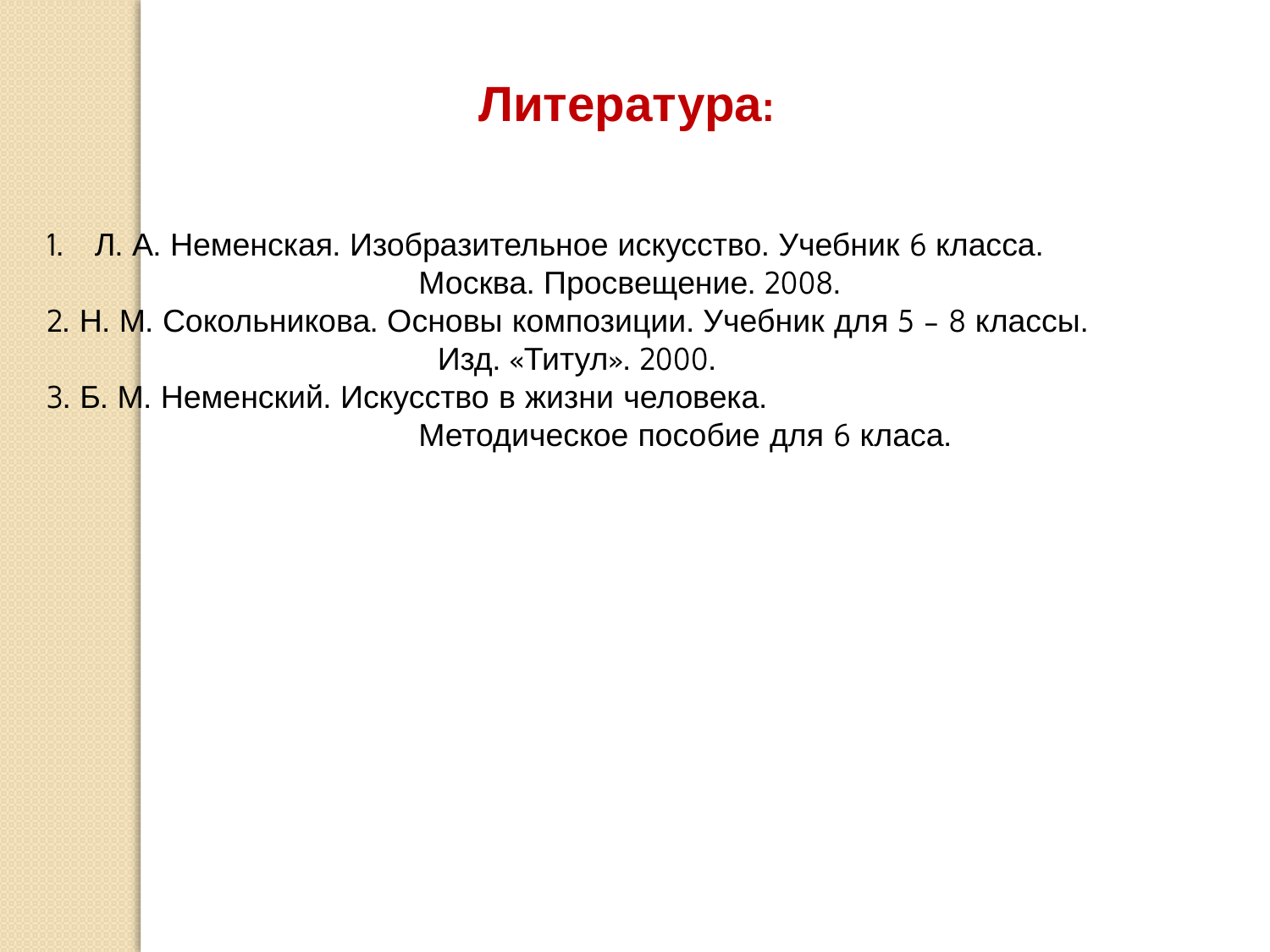

Литература:
Л. А. Неменская. Изобразительное искусство. Учебник 6 класса.
                                       Москва. Просвещение. 2008.
2. Н. М. Сокольникова. Основы композиции. Учебник для 5 – 8 классы.
                                         Изд. «Титул». 2000.
3. Б. М. Неменский. Искусство в жизни человека.
                                       Методическое пособие для 6 класа.